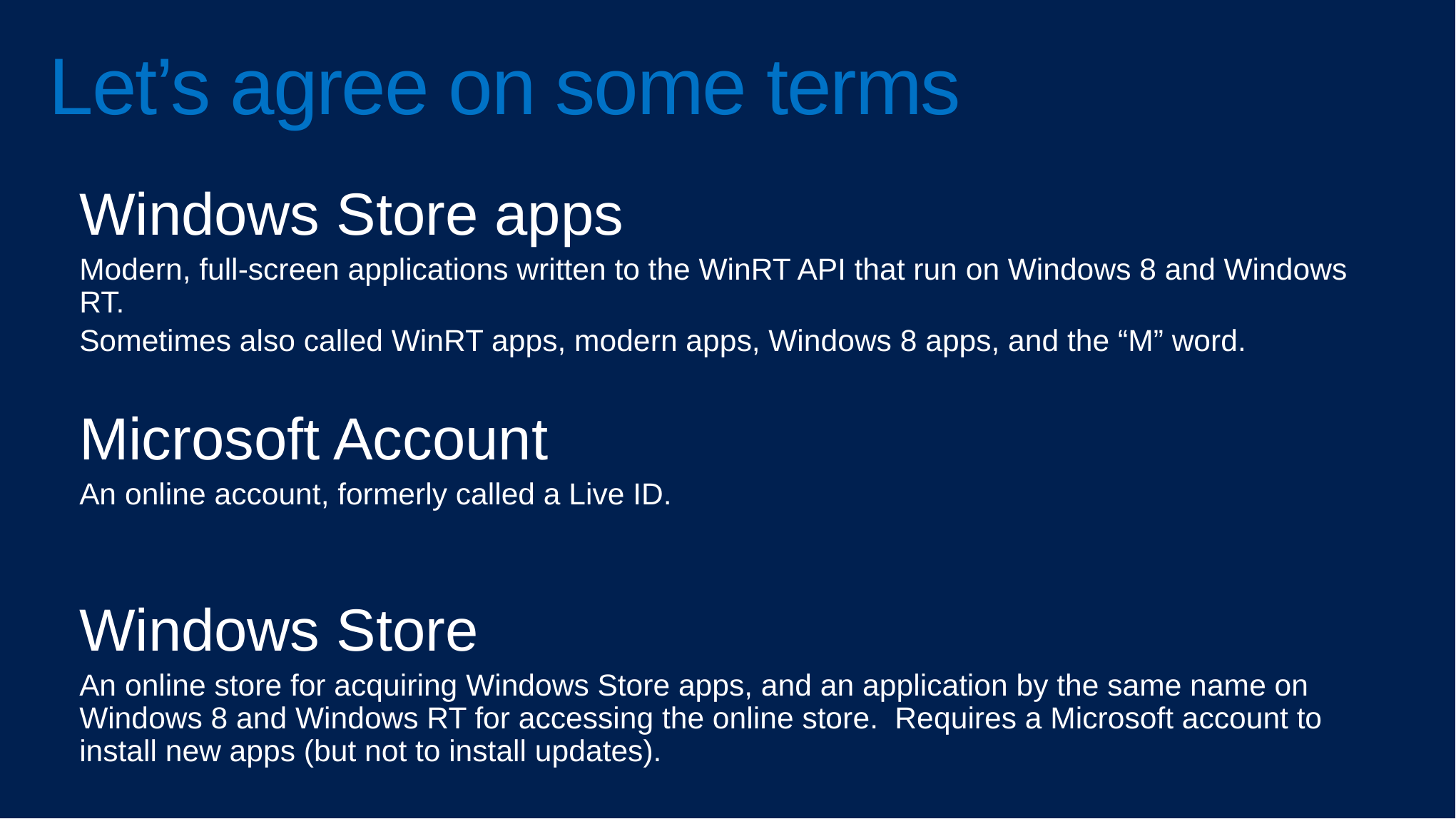

# Let’s agree on some terms
Windows Store apps
Modern, full-screen applications written to the WinRT API that run on Windows 8 and Windows RT.
Sometimes also called WinRT apps, modern apps, Windows 8 apps, and the “M” word.

Microsoft Account
An online account, formerly called a Live ID.

Windows Store
An online store for acquiring Windows Store apps, and an application by the same name on Windows 8 and Windows RT for accessing the online store.  Requires a Microsoft account to install new apps (but not to install updates).